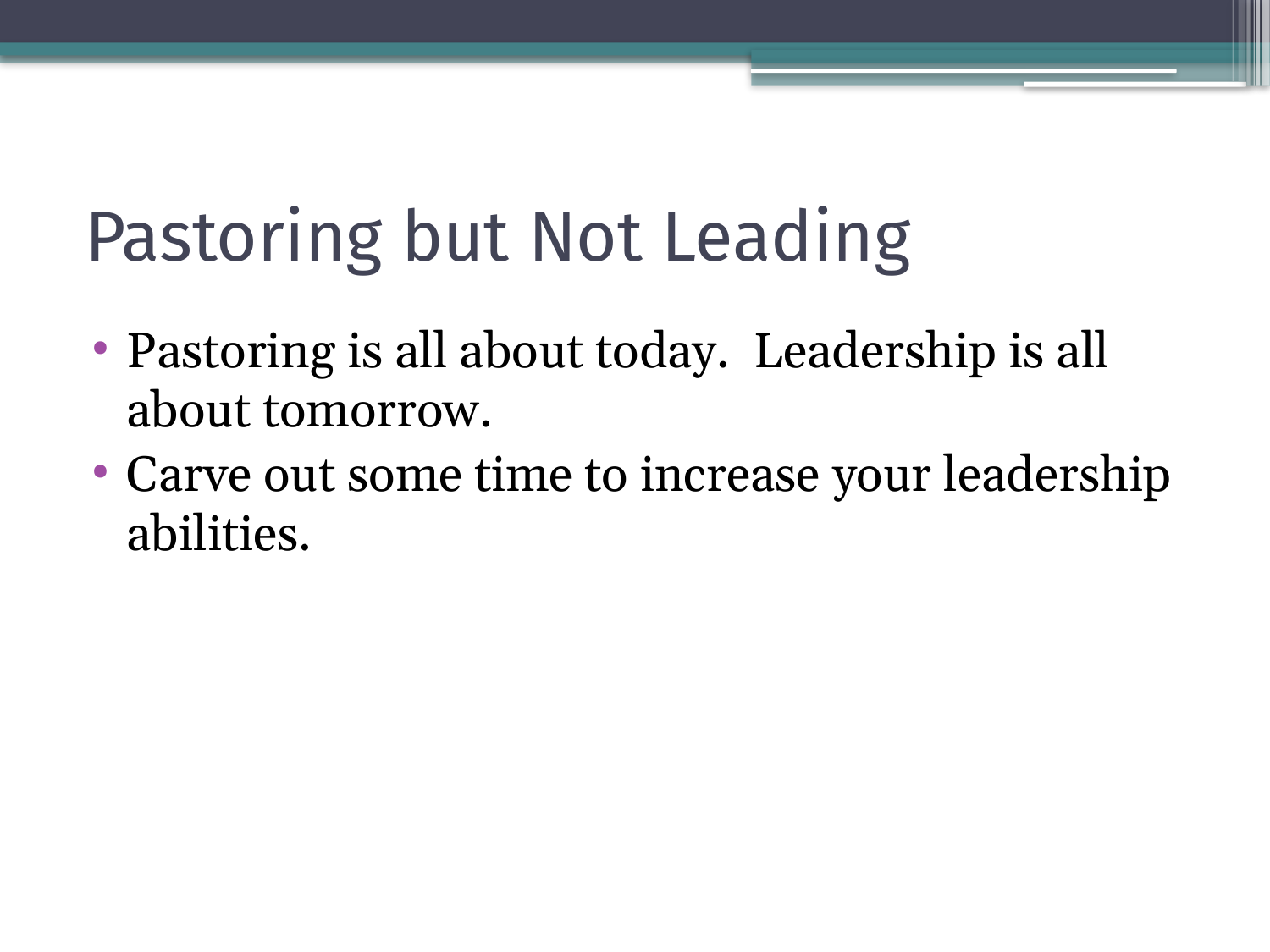

# Pastoring but Not Leading
Pastoring is all about today.  Leadership is all about tomorrow.
Carve out some time to increase your leadership abilities.